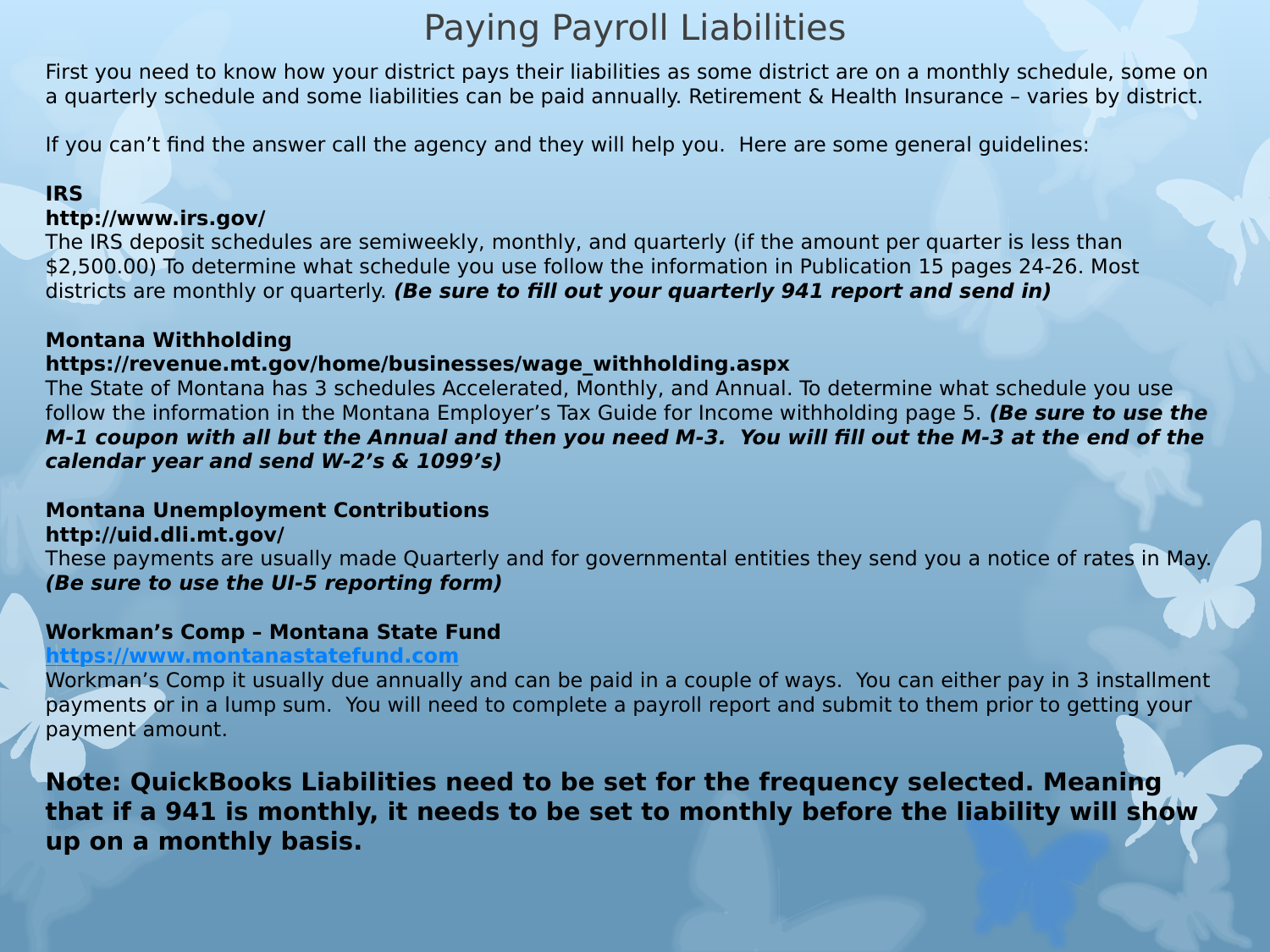

# Paying Payroll Liabilities
First you need to know how your district pays their liabilities as some district are on a monthly schedule, some on a quarterly schedule and some liabilities can be paid annually. Retirement & Health Insurance – varies by district.

If you can’t find the answer call the agency and they will help you.  Here are some general guidelines:

IRS
http://www.irs.gov/
The IRS deposit schedules are semiweekly, monthly, and quarterly (if the amount per quarter is less than $2,500.00) To determine what schedule you use follow the information in Publication 15 pages 24-26. Most districts are monthly or quarterly. (Be sure to fill out your quarterly 941 report and send in)

Montana Withholding
https://revenue.mt.gov/home/businesses/wage_withholding.aspx
The State of Montana has 3 schedules Accelerated, Monthly, and Annual. To determine what schedule you use follow the information in the Montana Employer’s Tax Guide for Income withholding page 5. (Be sure to use the M-1 coupon with all but the Annual and then you need M-3.  You will fill out the M-3 at the end of the calendar year and send W-2’s & 1099’s)

Montana Unemployment Contributions
http://uid.dli.mt.gov/
These payments are usually made Quarterly and for governmental entities they send you a notice of rates in May.  (Be sure to use the UI-5 reporting form)

Workman’s Comp – Montana State Fund
https://www.montanastatefund.com
Workman’s Comp it usually due annually and can be paid in a couple of ways.  You can either pay in 3 installment payments or in a lump sum.  You will need to complete a payroll report and submit to them prior to getting your payment amount.

Note: QuickBooks Liabilities need to be set for the frequency selected. Meaning that if a 941 is monthly, it needs to be set to monthly before the liability will show up on a monthly basis.